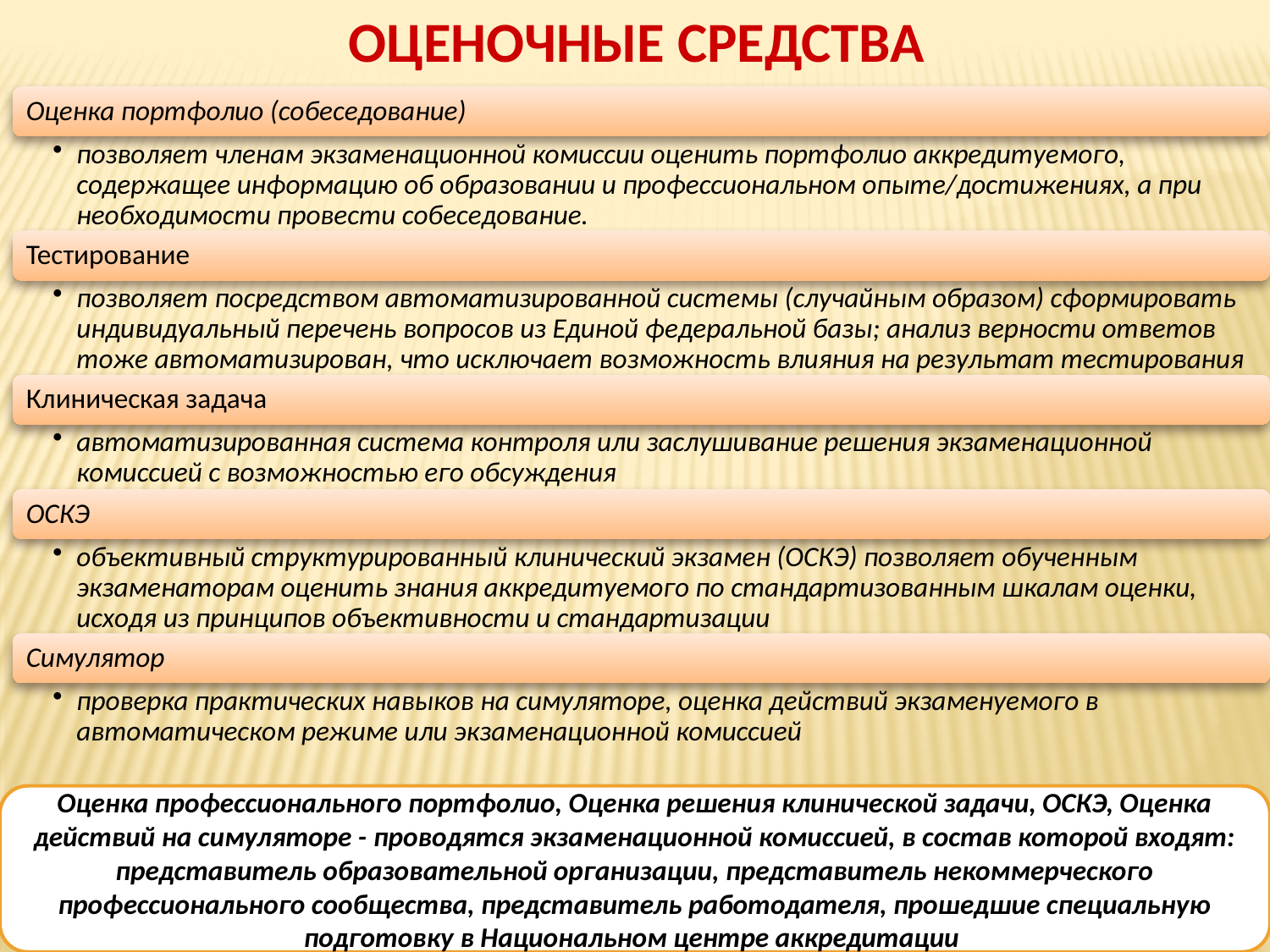

ОЦЕНОЧНЫЕ СРЕДСТВА
Оценка портфолио (собеседование)
позволяет членам экзаменационной комиссии оценить портфолио аккредитуемого,  содержащее информацию об образовании и профессиональном опыте/достижениях, а при необходимости провести собеседование.
Тестирование
позволяет посредством автоматизированной системы (случайным образом) сформировать индивидуальный перечень вопросов из Единой федеральной базы; анализ верности ответов тоже автоматизирован, что исключает возможность влияния на результат тестирования
Клиническая задача
автоматизированная система контроля или заслушивание решения экзаменационной комиссией с возможностью его обсуждения
ОСКЭ
объективный структурированный клинический экзамен (ОСКЭ) позволяет обученным экзаменаторам оценить знания аккредитуемого по стандартизованным шкалам оценки, исходя из принципов объективности и стандартизации
Симулятор
проверка практических навыков на симуляторе, оценка действий экзаменуемого в автоматическом режиме или экзаменационной комиссией
Оценка профессионального портфолио, Оценка решения клинической задачи, ОСКЭ, Оценка действий на симуляторе - проводятся экзаменационной комиссией, в состав которой входят: представитель образовательной организации, представитель некоммерческого профессионального сообщества, представитель работодателя, прошедшие специальную подготовку в Национальном центре аккредитации